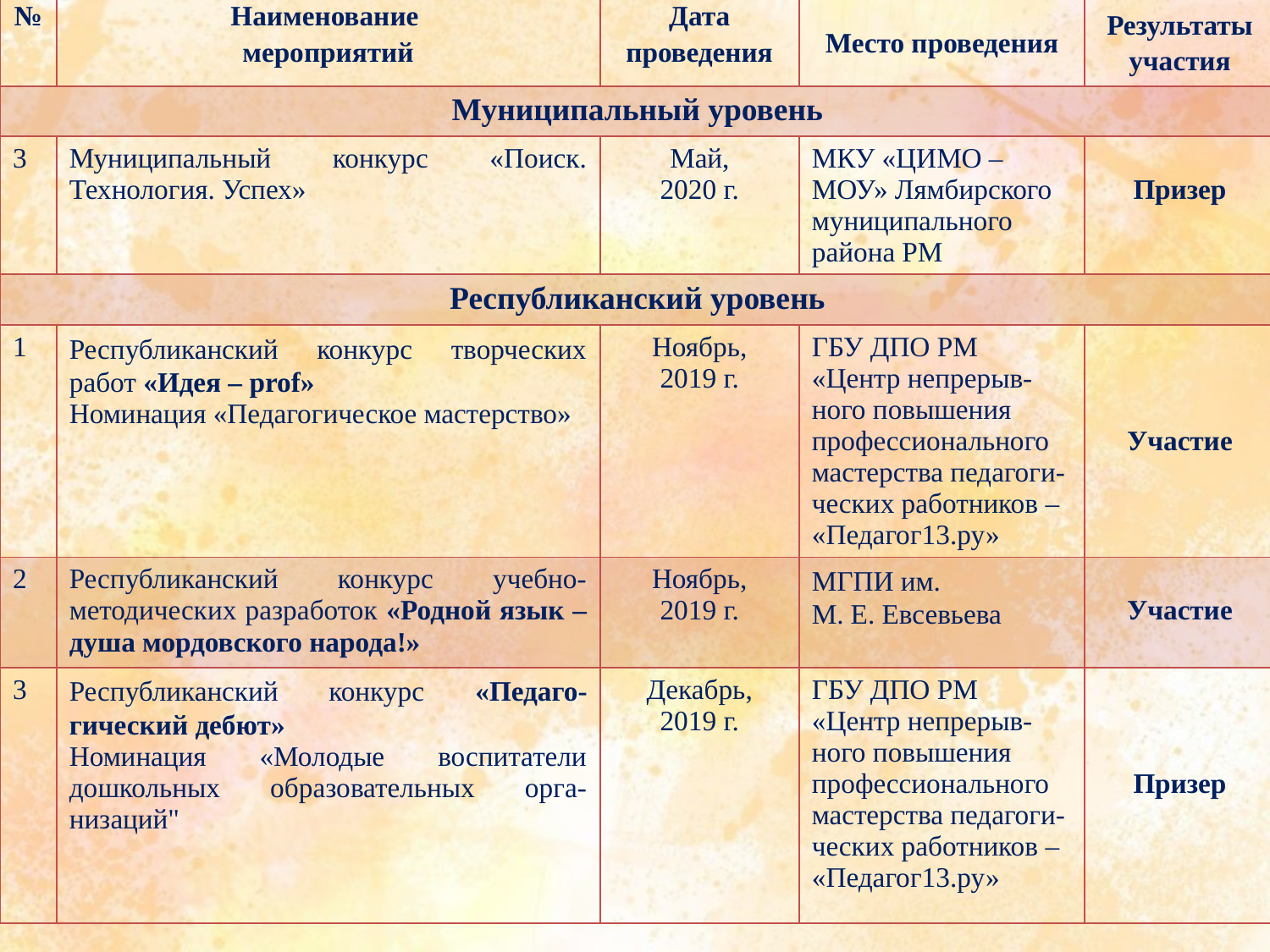

| № | Наименование мероприятий | Дата проведения | Место проведения | Результаты участия |
| --- | --- | --- | --- | --- |
| Муниципальный уровень |  |  |  |  |
| 3 | Муниципальный конкурс «Поиск. Технология. Успех» | Май, 2020 г. | МКУ «ЦИМО – МОУ» Лямбирского муниципального района РМ | Призер |
| Республиканский уровень |  |  |  |  |
| 1 | Республиканский конкурс творческих работ «Идея – prof» Номинация «Педагогическое мастерство» | Ноябрь, 2019 г. | ГБУ ДПО РМ «Центр непрерыв-ного повышения профессионального мастерства педагоги-ческих работников – «Педагог13.ру» | Участие |
| 2 | Республиканский конкурс учебно-методических разработок «Родной язык – душа мордовского народа!» | Ноябрь, 2019 г. | МГПИ им. М. Е. Евсевьева | Участие |
| 3 | Республиканский конкурс «Педаго-гический дебют» Номинация «Молодые воспитатели дошкольных образовательных орга-низаций" | Декабрь, 2019 г. | ГБУ ДПО РМ «Центр непрерыв-ного повышения профессионального мастерства педагоги-ческих работников – «Педагог13.ру» | Призер |